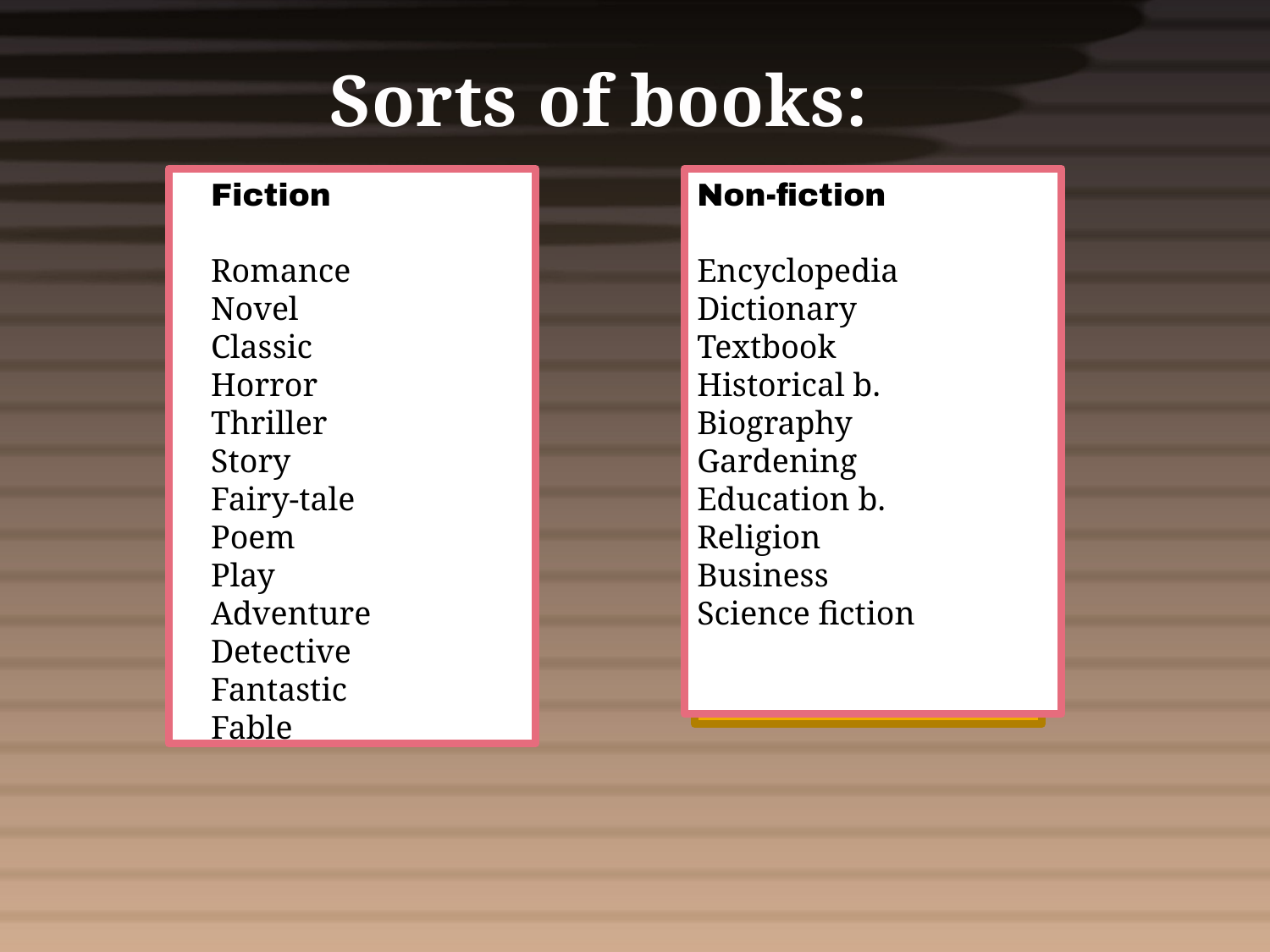

Sorts of books:

Fiction

Romance
Novel
Classic
Horror
Thriller
Story
Fairy-tale
Poem
Play
Adventure
Detective
Fantastic
Fable

Non-fiction

Encyclopedia
Dictionary
Textbook
Historical b.
Biography
Gardening
Education b.
Religion
Business
Science fiction